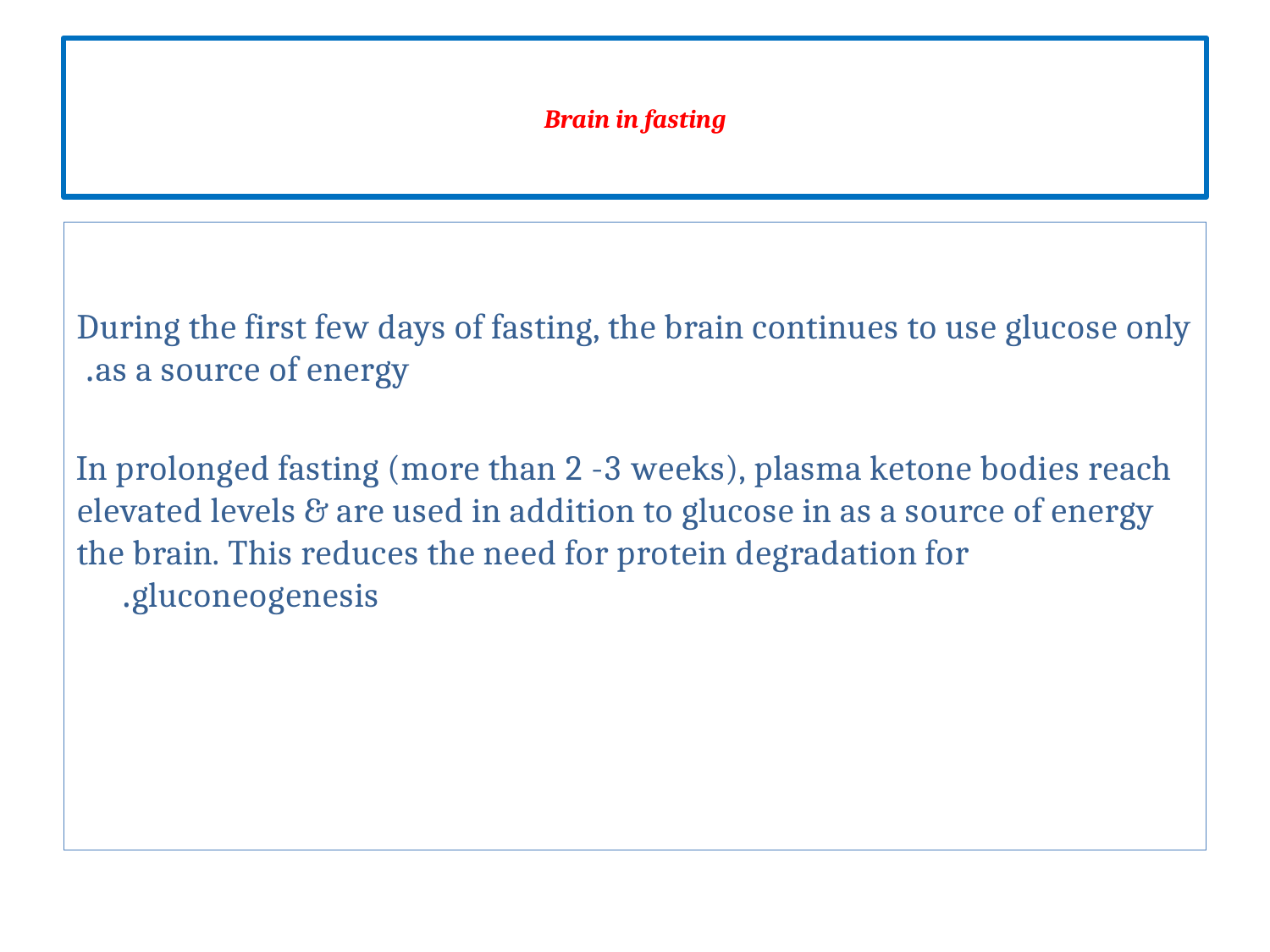

# Brain in fasting

During the first few days of fasting, the brain continues to use glucose only as a source of energy.

In prolonged fasting (more than 2 -3 weeks), plasma ketone bodies reach elevated levels & are used in addition to glucose in as a source of energy the brain. This reduces the need for protein degradation for gluconeogenesis.